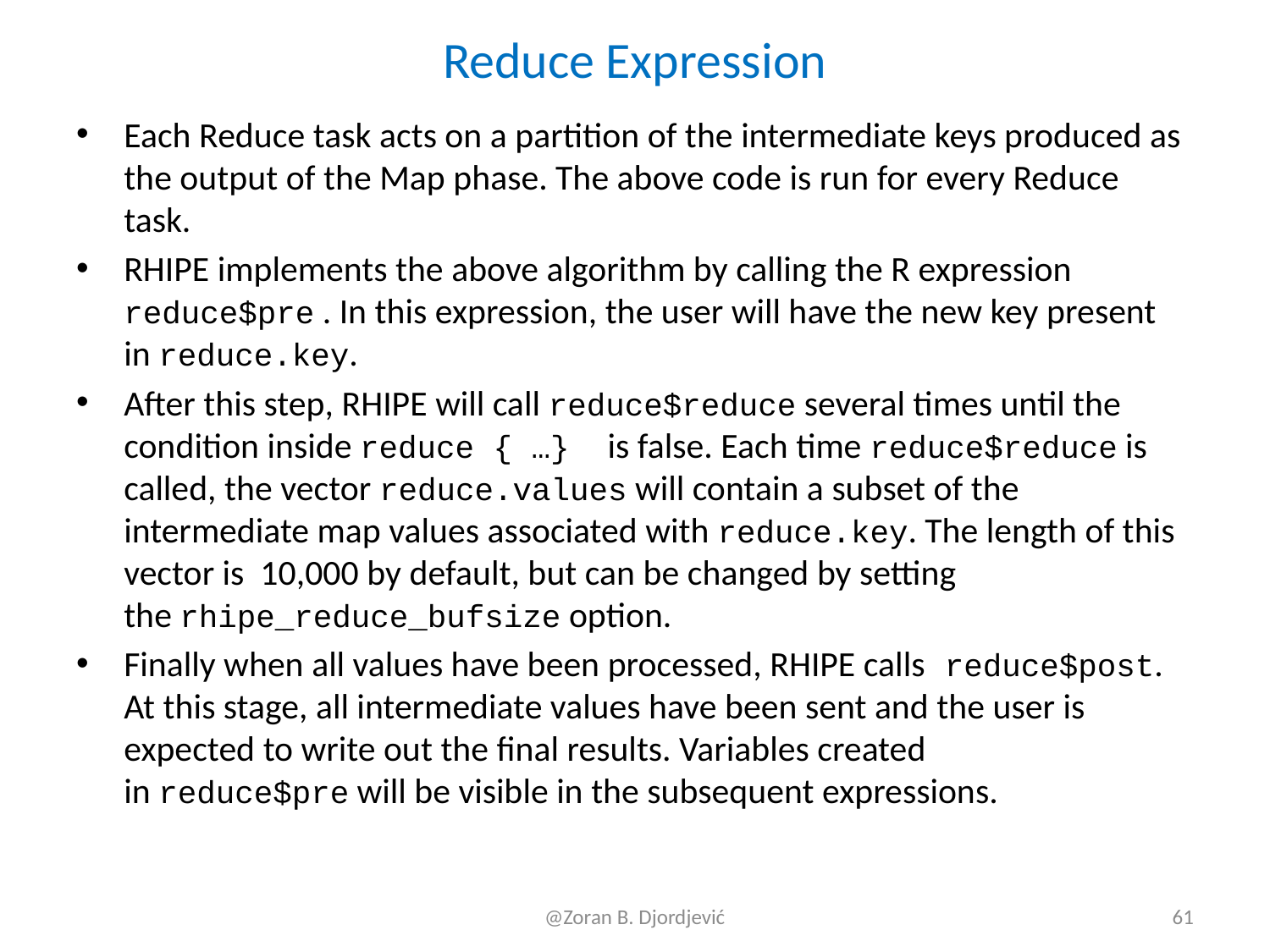

# Reduce Expression
Each Reduce task acts on a partition of the intermediate keys produced as the output of the Map phase. The above code is run for every Reduce task.
RHIPE implements the above algorithm by calling the R expression reduce$pre . In this expression, the user will have the new key present in reduce.key.
After this step, RHIPE will call reduce$reduce several times until the condition inside reduce { …}  is false. Each time reduce$reduce is called, the vector reduce.values will contain a subset of the intermediate map values associated with reduce.key. The length of this vector is  10,000 by default, but can be changed by setting the rhipe_reduce_bufsize option.
Finally when all values have been processed, RHIPE calls reduce$post. At this stage, all intermediate values have been sent and the user is expected to write out the final results. Variables created in reduce$pre will be visible in the subsequent expressions.

@Zoran B. Djordjević
61